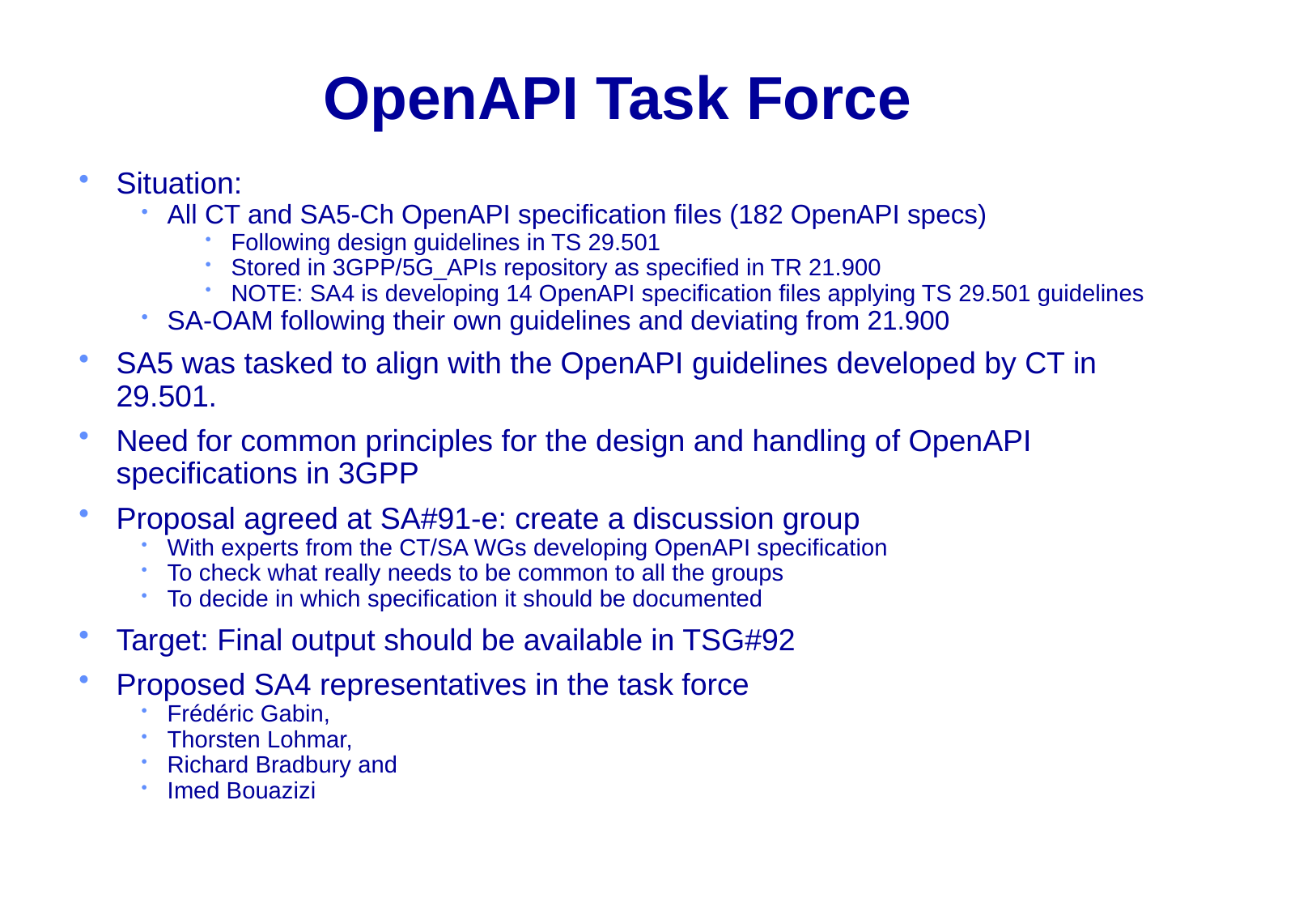

OpenAPI Task Force
Situation:
All CT and SA5-Ch OpenAPI specification files (182 OpenAPI specs)
Following design guidelines in TS 29.501
Stored in 3GPP/5G_APIs repository as specified in TR 21.900
NOTE: SA4 is developing 14 OpenAPI specification files applying TS 29.501 guidelines
SA-OAM following their own guidelines and deviating from 21.900
SA5 was tasked to align with the OpenAPI guidelines developed by CT in 29.501.
Need for common principles for the design and handling of OpenAPI specifications in 3GPP
Proposal agreed at SA#91-e: create a discussion group
With experts from the CT/SA WGs developing OpenAPI specification
To check what really needs to be common to all the groups
To decide in which specification it should be documented
Target: Final output should be available in TSG#92
Proposed SA4 representatives in the task force
Frédéric Gabin,
Thorsten Lohmar,
Richard Bradbury and
Imed Bouazizi